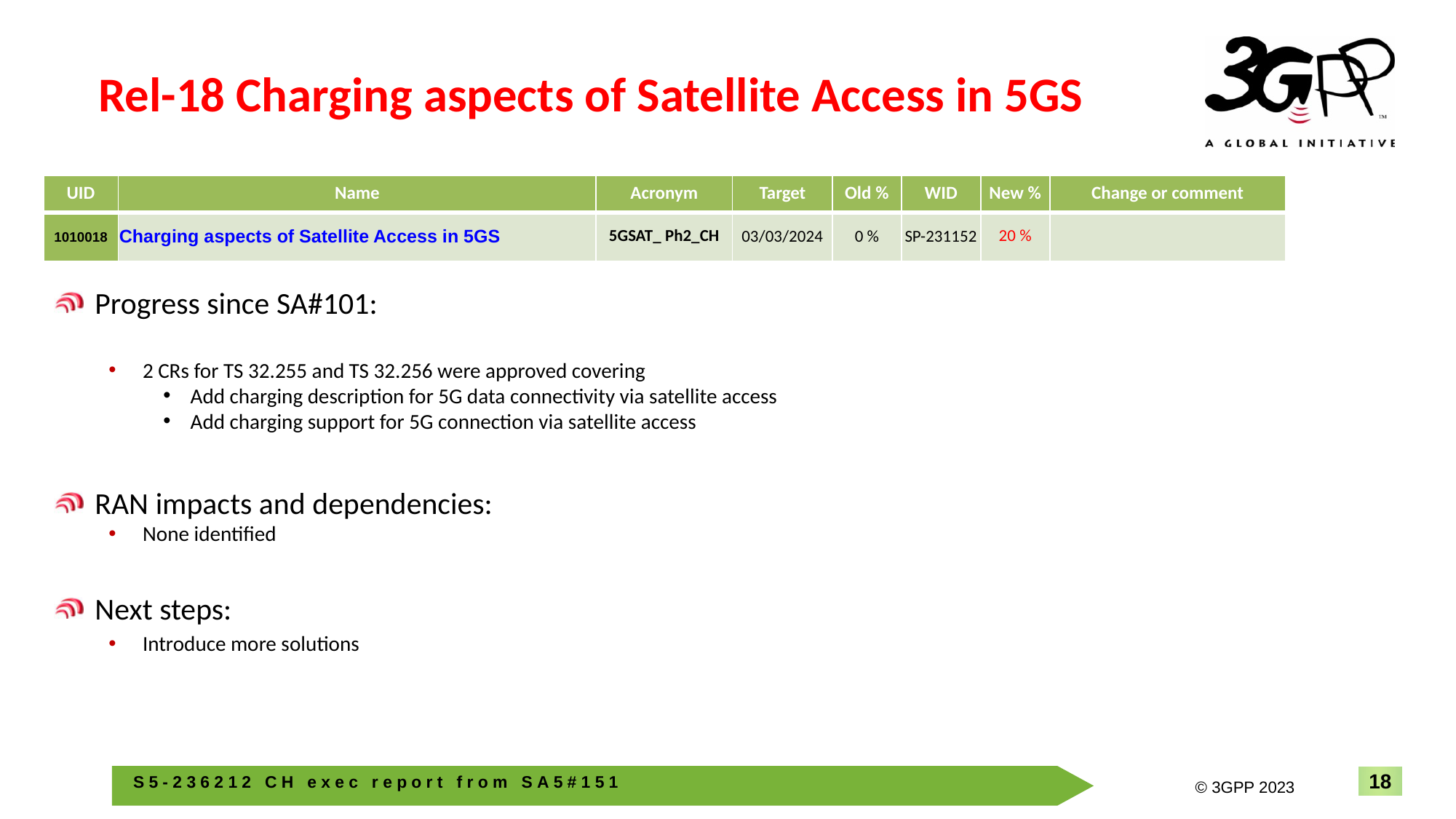

# Rel-18 Charging aspects of Satellite Access in 5GS
| UID | Name | Acronym | Target | Old % | WID | New % | Change or comment |
| --- | --- | --- | --- | --- | --- | --- | --- |
| 1010018 | Charging aspects of Satellite Access in 5GS | 5GSAT\_ Ph2\_CH | 03/03/2024 | 0 % | SP-231152 | 20 % |  |
Progress since SA#101:

2 CRs for TS 32.255 and TS 32.256 were approved covering
Add charging description for 5G data connectivity via satellite access
Add charging support for 5G connection via satellite access

RAN impacts and dependencies:
None identified

Next steps:
Introduce more solutions